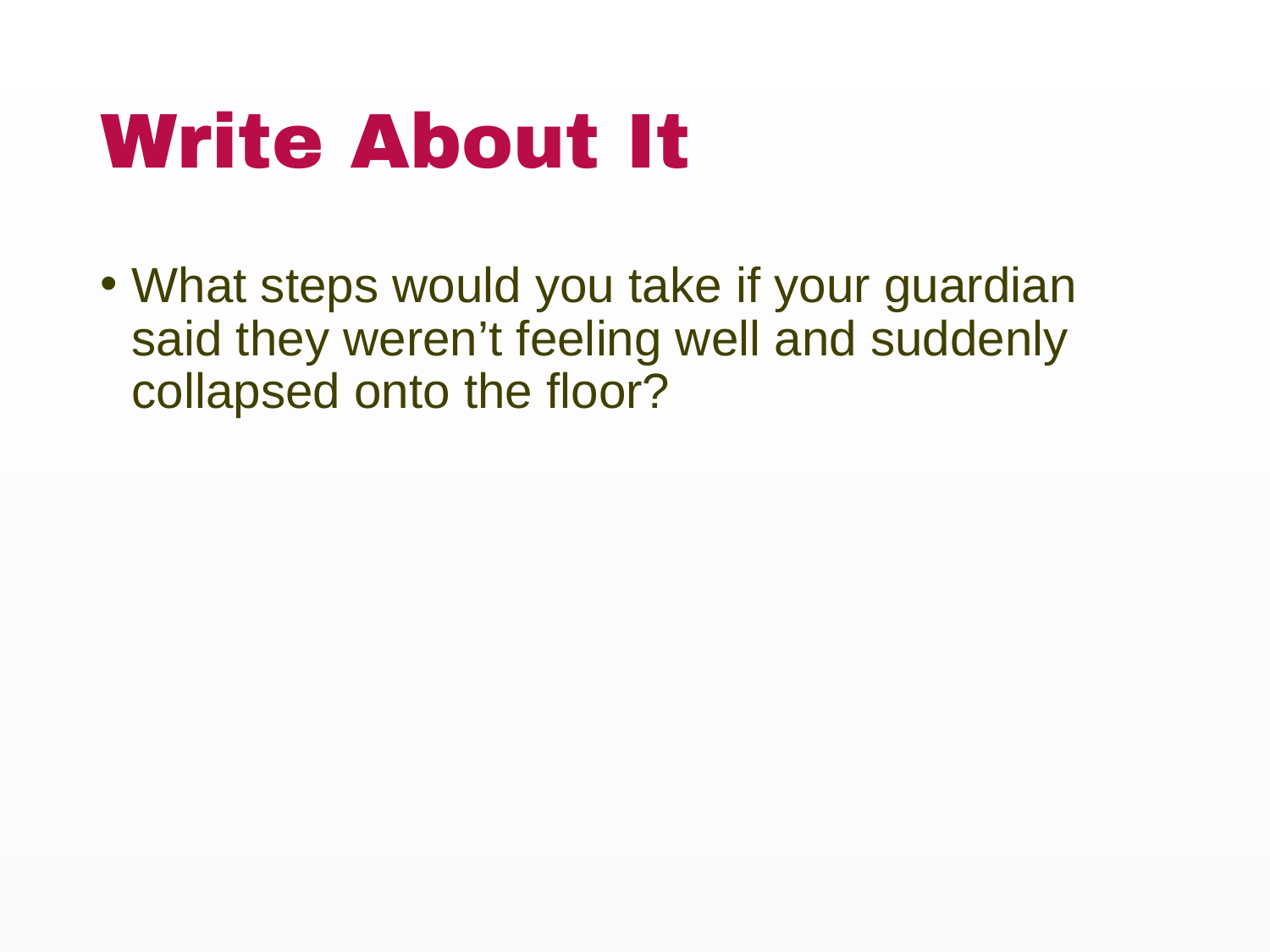

# Write About It
What steps would you take if your guardian said they weren’t feeling well and suddenly collapsed onto the floor?